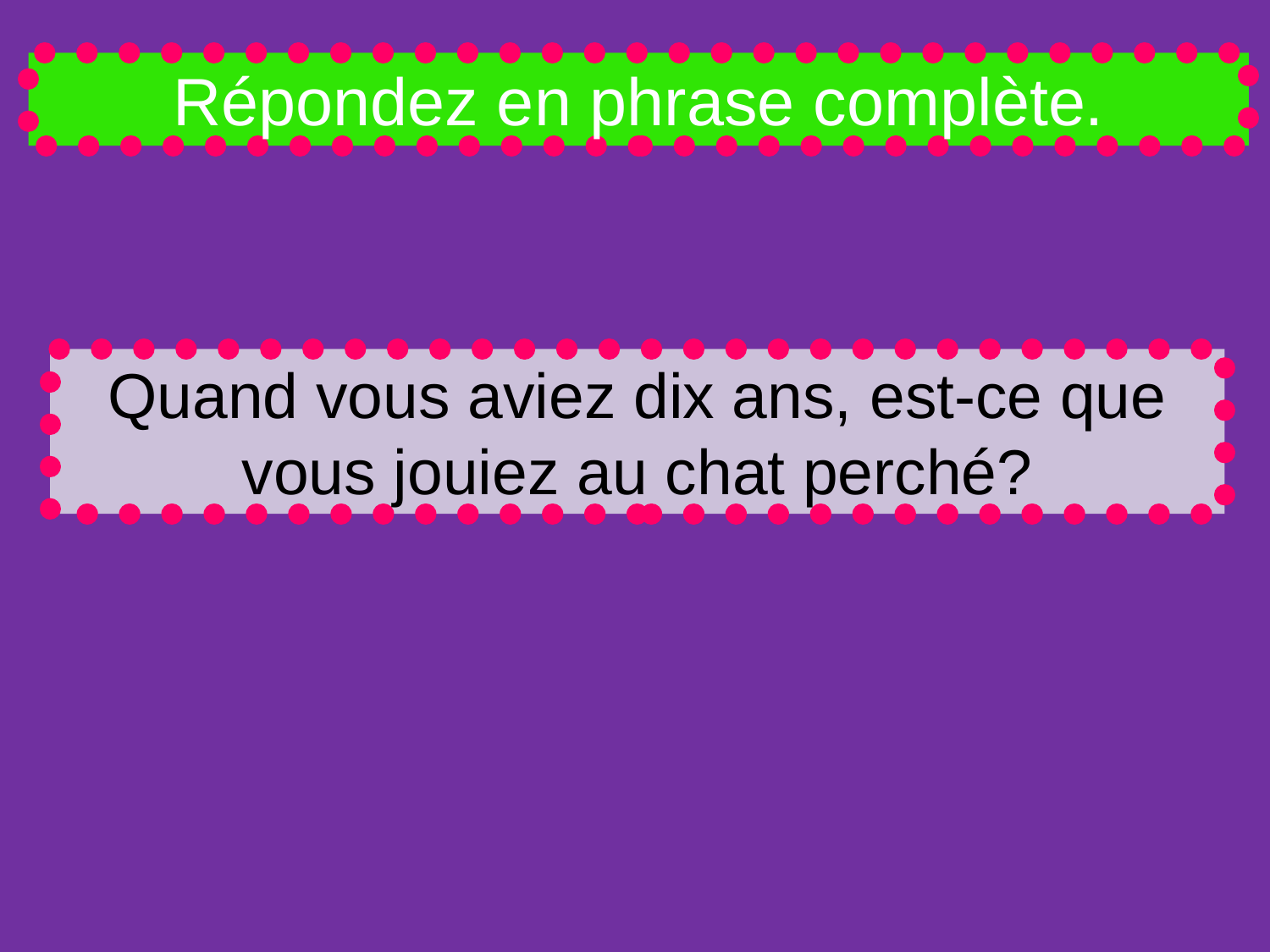

Répondez en phrase complète.
Quand vous aviez dix ans, est-ce que vous jouiez au chat perché?